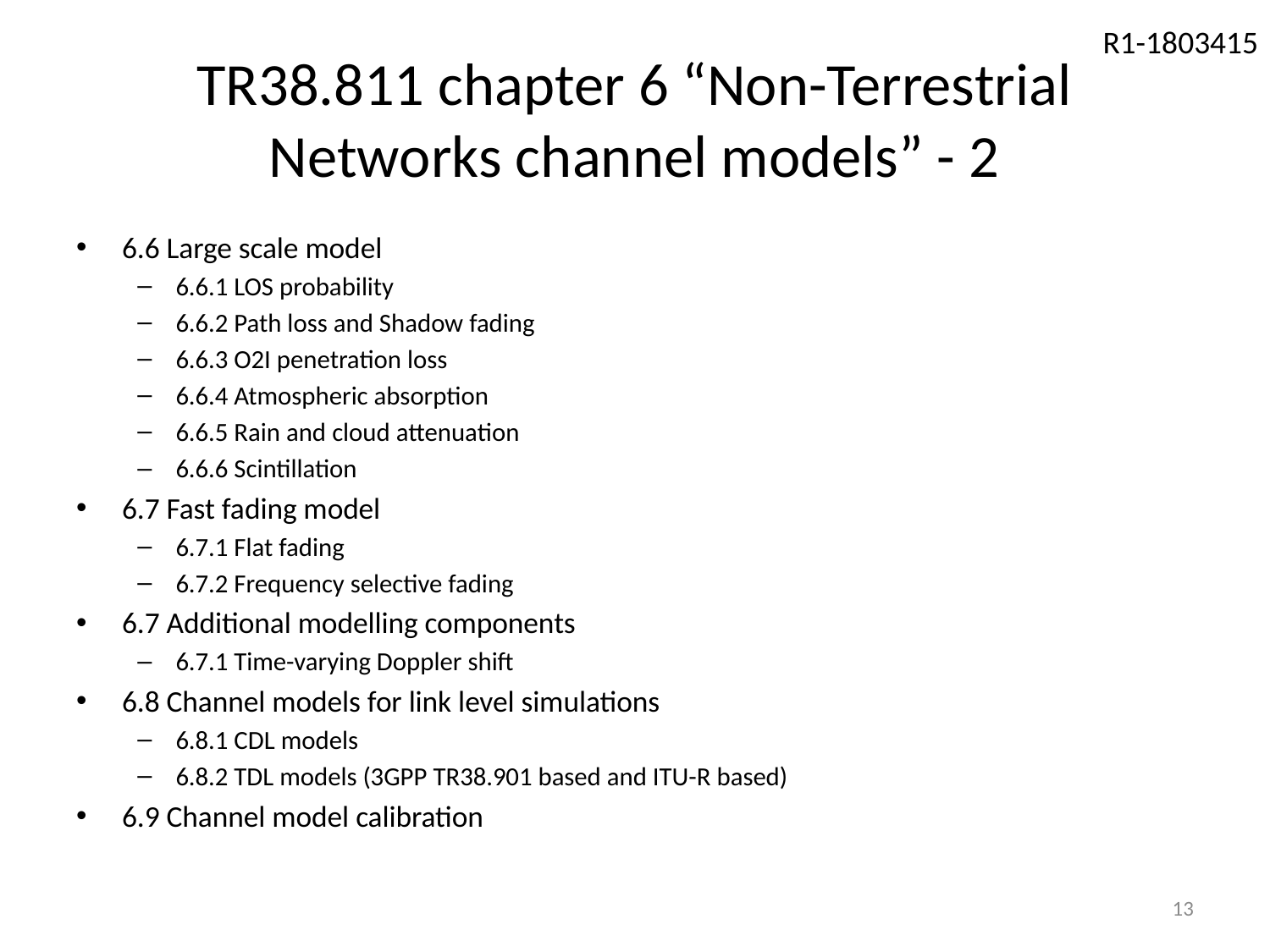

# TR38.811 chapter 6 “Non-Terrestrial Networks channel models” - 2
6.6 Large scale model
6.6.1 LOS probability
6.6.2 Path loss and Shadow fading
6.6.3 O2I penetration loss
6.6.4 Atmospheric absorption
6.6.5 Rain and cloud attenuation
6.6.6 Scintillation
6.7 Fast fading model
6.7.1 Flat fading
6.7.2 Frequency selective fading
6.7 Additional modelling components
6.7.1 Time-varying Doppler shift
6.8 Channel models for link level simulations
6.8.1 CDL models
6.8.2 TDL models (3GPP TR38.901 based and ITU-R based)
6.9 Channel model calibration

13